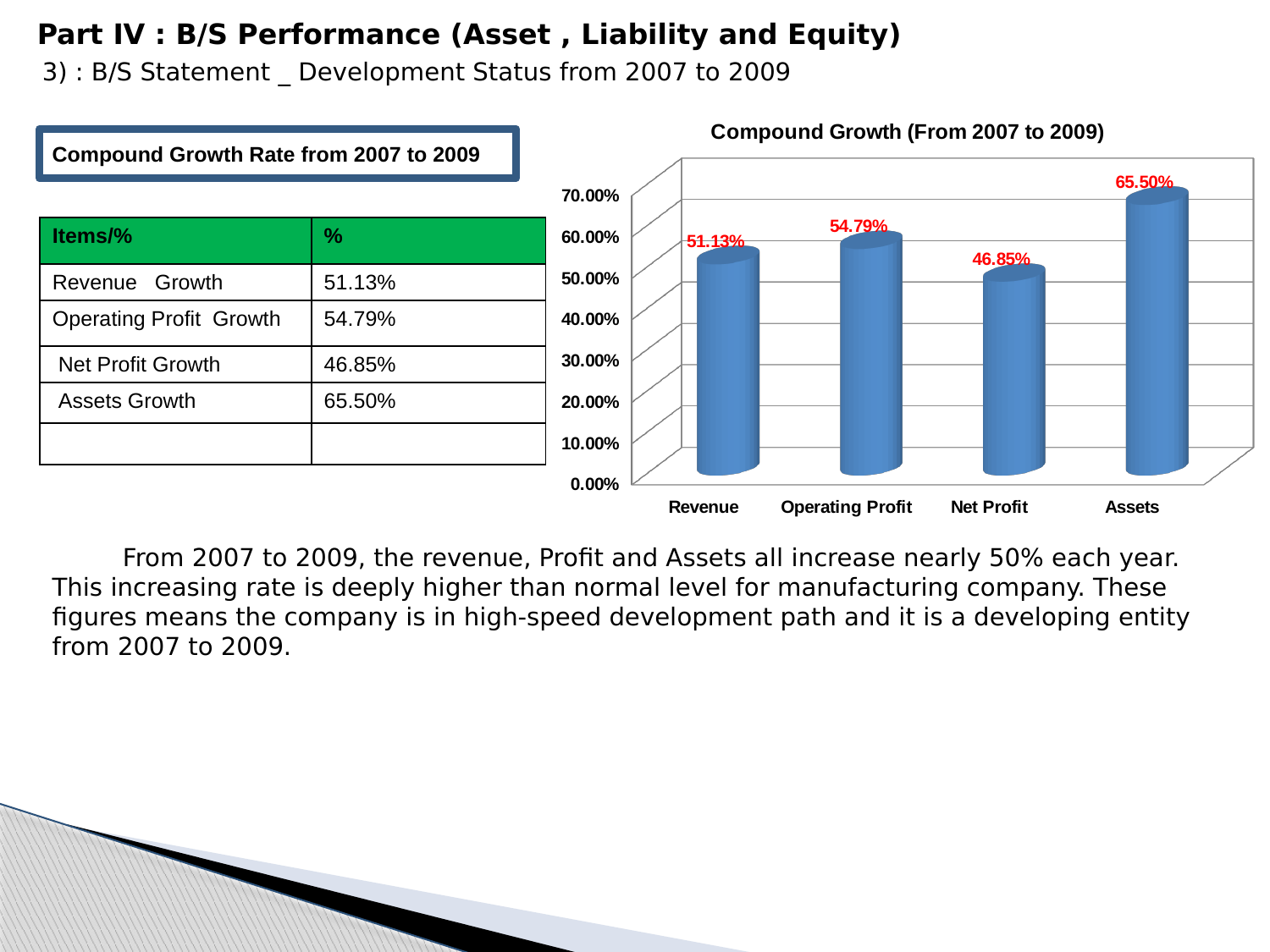

Part IV : B/S Performance (Asset , Liability and Equity)
3) : B/S Statement _ Development Status from 2007 to 2009

[unsupported chart]

Compound Growth Rate from 2007 to 2009
| Items/% | % |
| --- | --- |
| Revenue Growth | 51.13% |
| Operating Profit Growth | 54.79% |
| Net Profit Growth | 46.85% |
| Assets Growth | 65.50% |
|  |  |
         From 2007 to 2009, the revenue, Profit and Assets all increase nearly 50% each year. This increasing rate is deeply higher than normal level for manufacturing company. These figures means the company is in high-speed development path and it is a developing entity from 2007 to 2009.